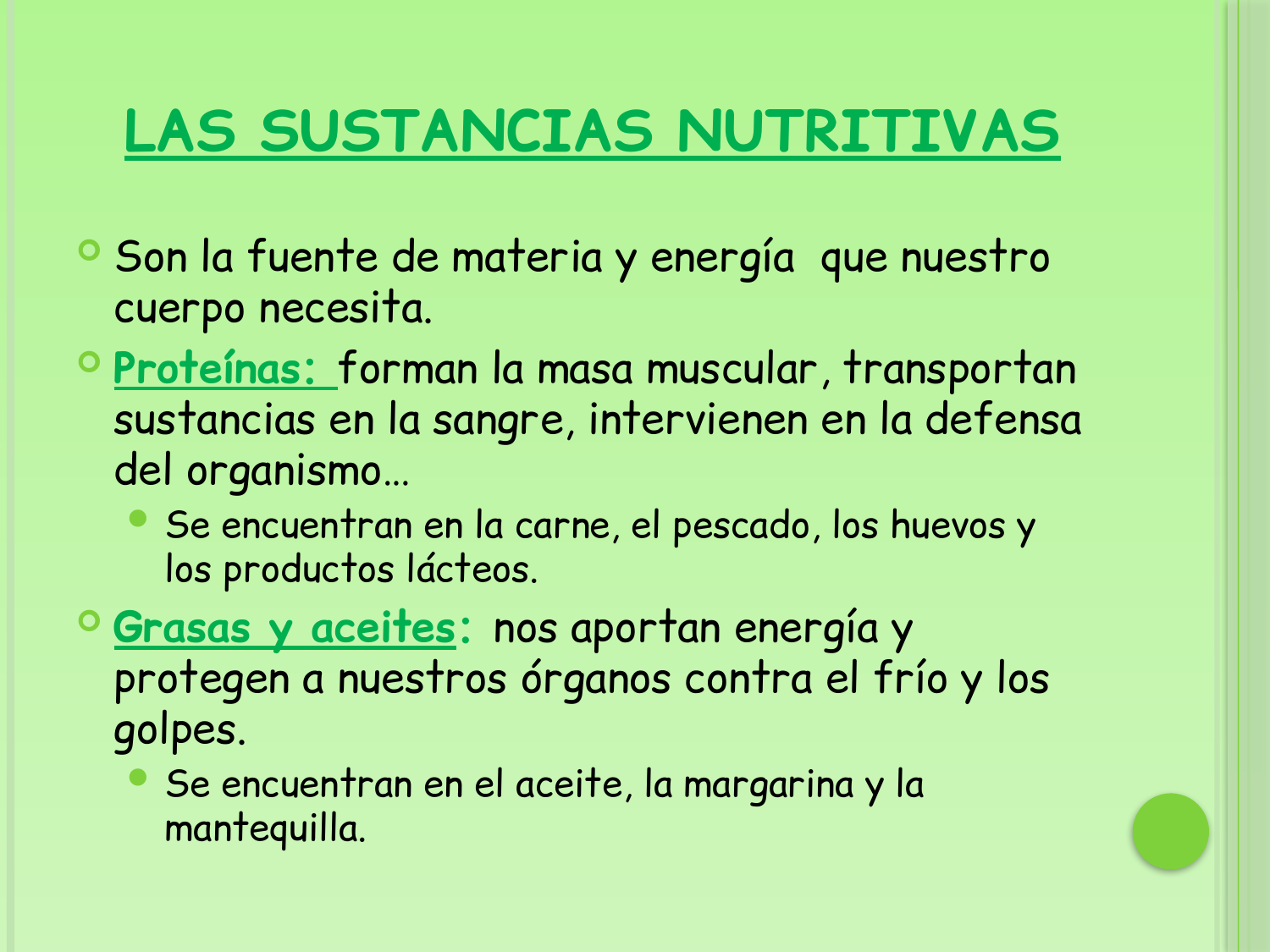

# LAS SUSTANCIAS NUTRITIVAS
Son la fuente de materia y energía  que nuestro cuerpo necesita.
Proteínas: forman la masa muscular, transportan sustancias en la sangre, intervienen en la defensa del organismo…
Se encuentran en la carne, el pescado, los huevos y los productos lácteos.
Grasas y aceites: nos aportan energía y protegen a nuestros órganos contra el frío y los golpes.
Se encuentran en el aceite, la margarina y la mantequilla.